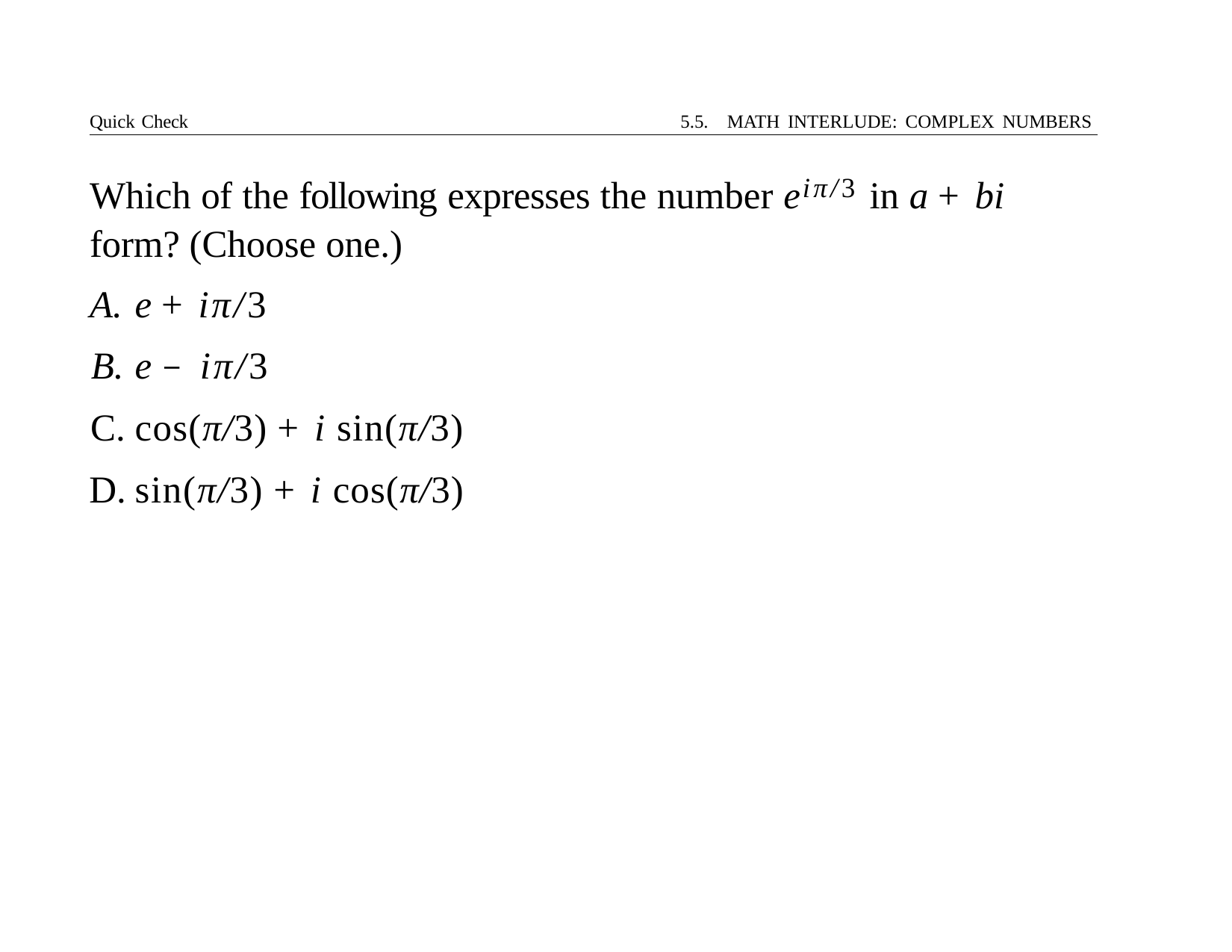

Quick Check	5.5.  MATH INTERLUDE: COMPLEX NUMBERS

# Which of the following expresses the number eiπ/3 in a + bi form? (Choose one.)
e + iπ/3
e − iπ/3
cos(π/3) + i sin(π/3)
sin(π/3) + i cos(π/3)